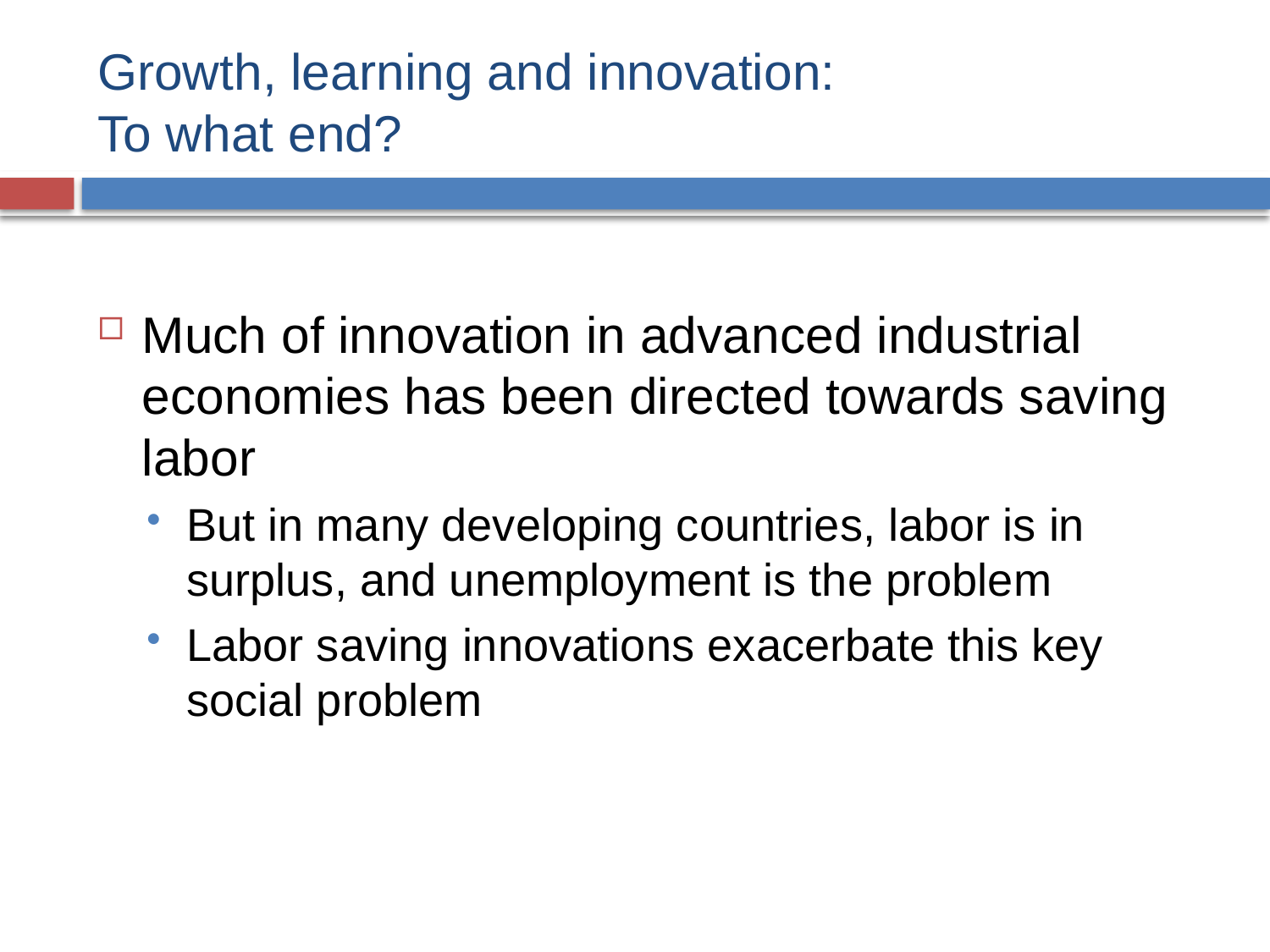

# Growth, learning and innovation: To what end?

Much of innovation in advanced industrial economies has been directed towards saving labor
But in many developing countries, labor is in surplus, and unemployment is the problem
Labor saving innovations exacerbate this key social problem